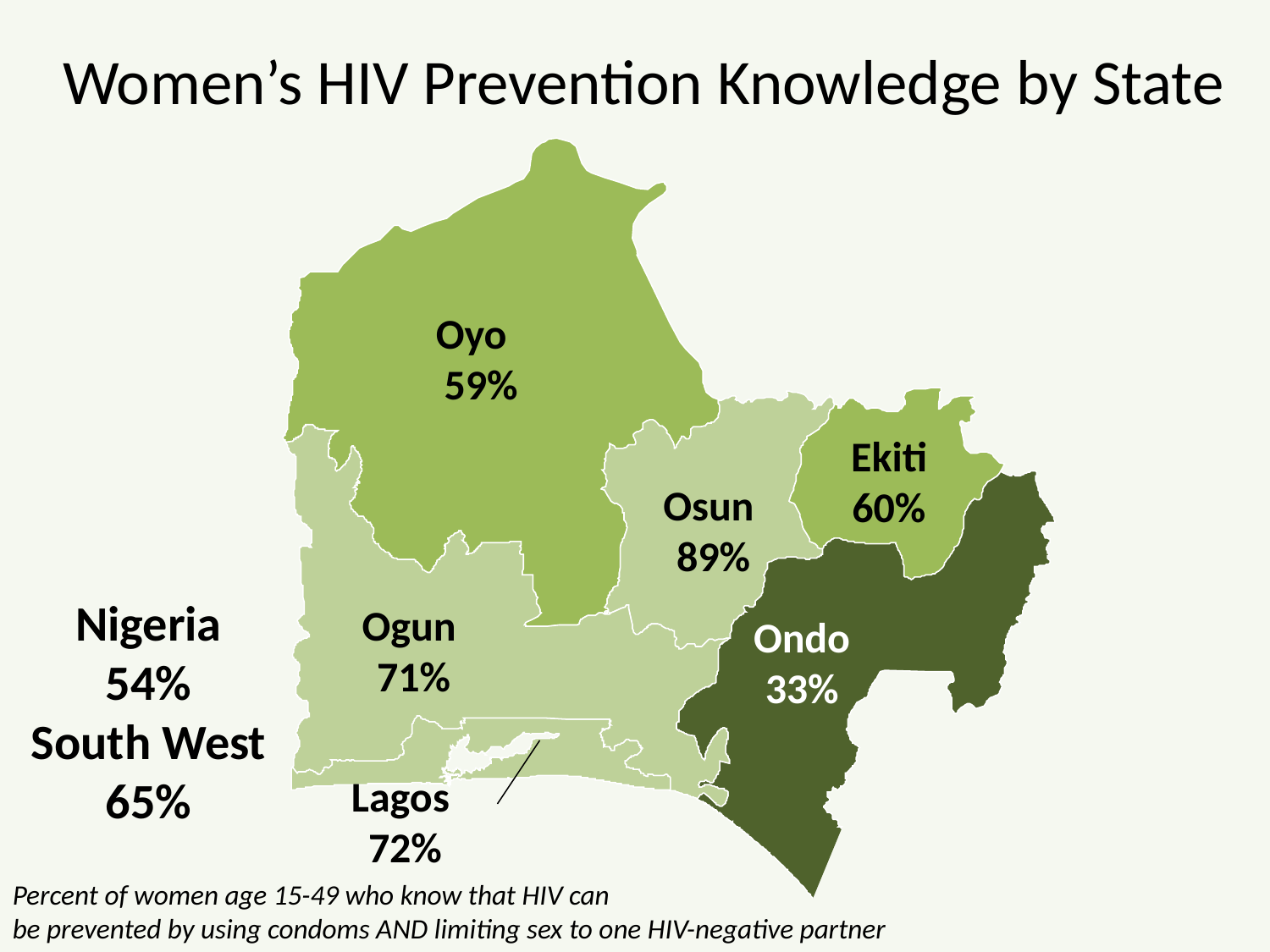

# Women’s HIV Prevention Knowledge by State

Oyo
59%
Ekiti 60%
Osun
89%
Nigeria
54%
South West
65%
Ogun
71%
Ondo 33%
Lagos
72%
Percent of women age 15-49 who know that HIV can
be prevented by using condoms AND limiting sex to one HIV-negative partner